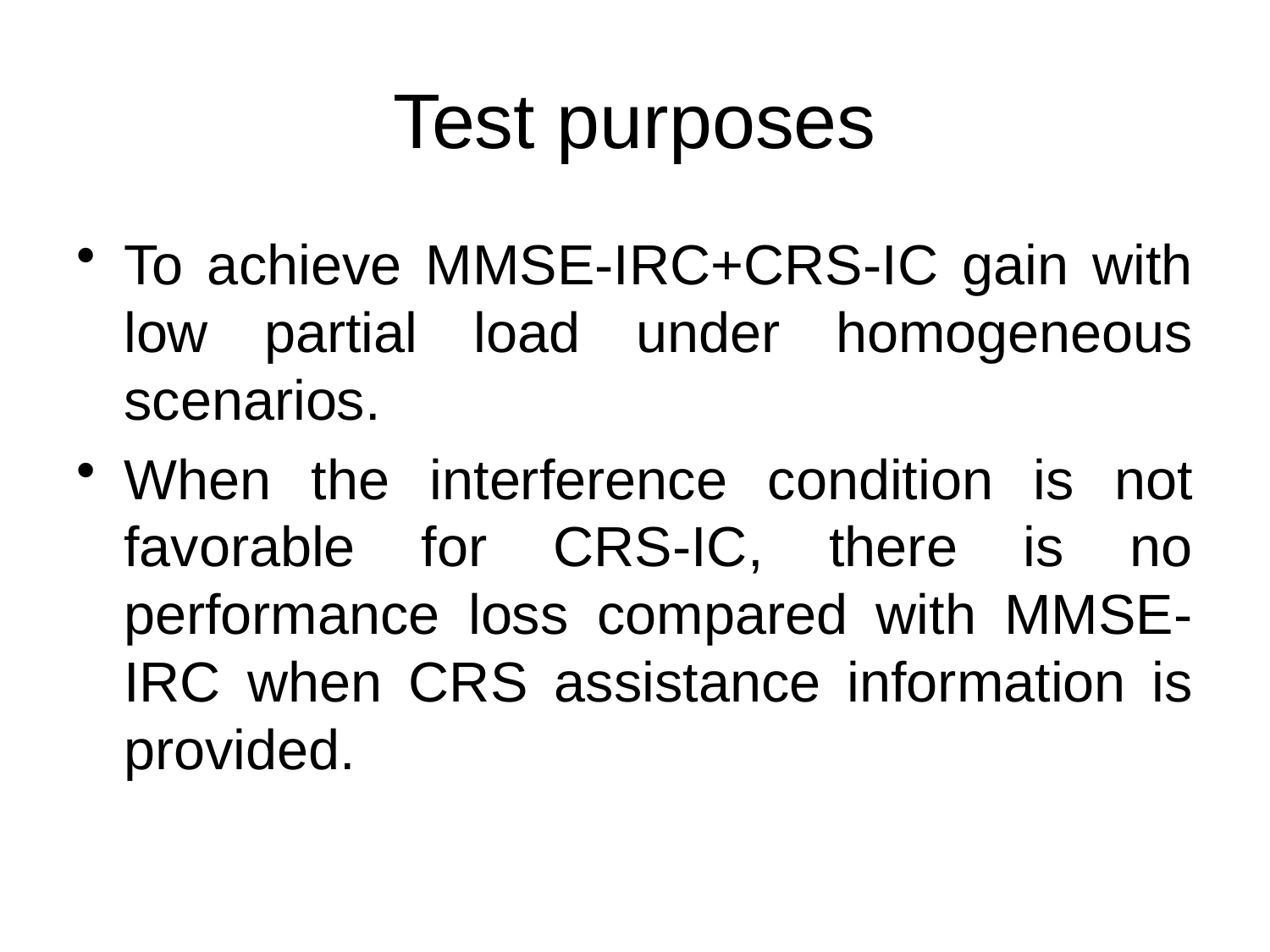

# Test purposes
To achieve MMSE-IRC+CRS-IC gain with low partial load under homogeneous scenarios.
When the interference condition is not favorable for CRS-IC, there is no performance loss compared with MMSE-IRC when CRS assistance information is provided.